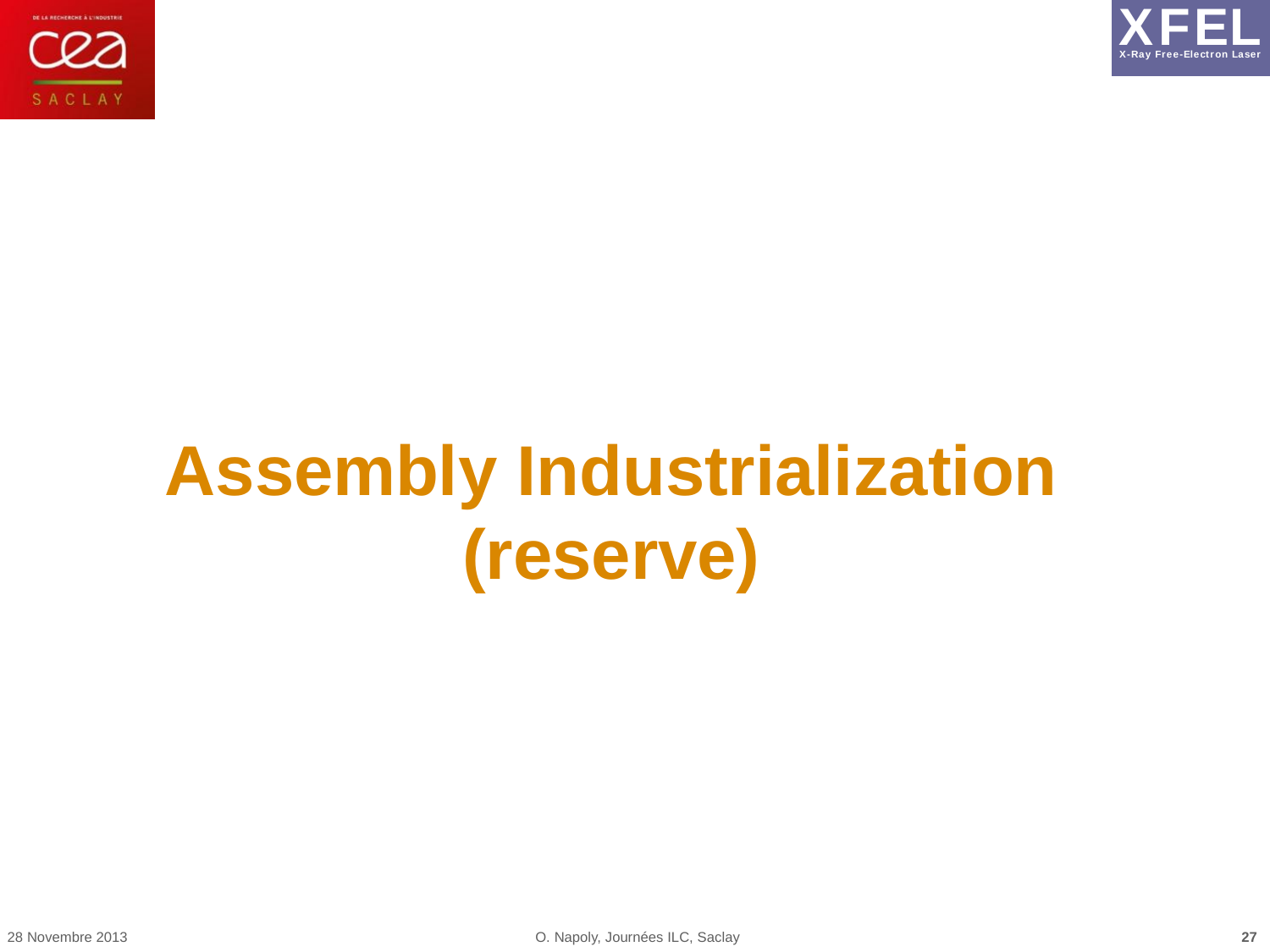

# Assembly Industrialization (reserve)
28 Novembre 2013
O. Napoly, Journées ILC, Saclay
27